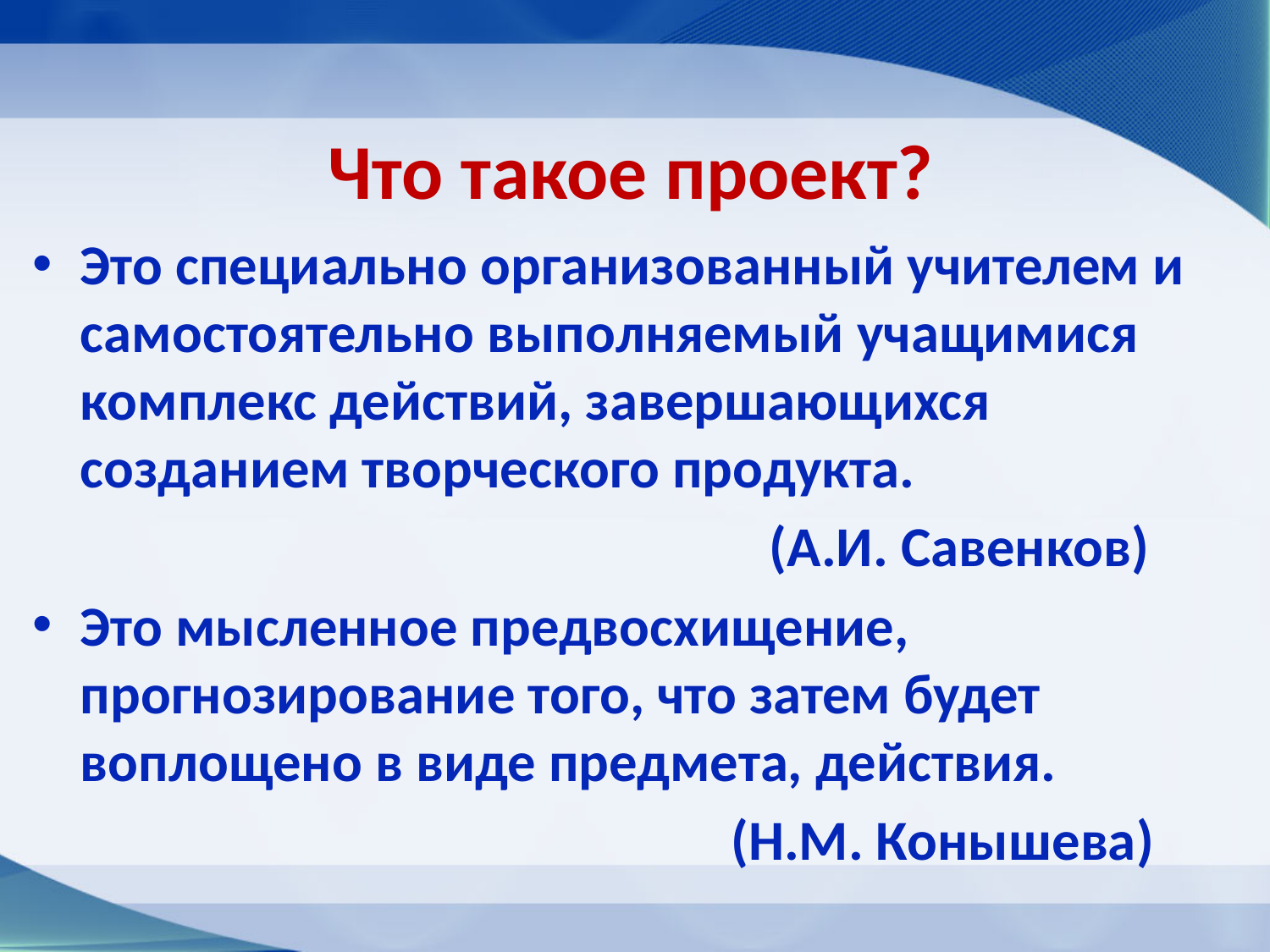

# Что такое проект?
Это специально организованный учителем и самостоятельно выполняемый учащимися комплекс действий, завершающихся созданием творческого продукта.
                                                          (А.И. Савенков)
Это мысленное предвосхищение, прогнозирование того, что затем будет воплощено в виде предмета, действия.
                                                       (Н.М. Конышева)